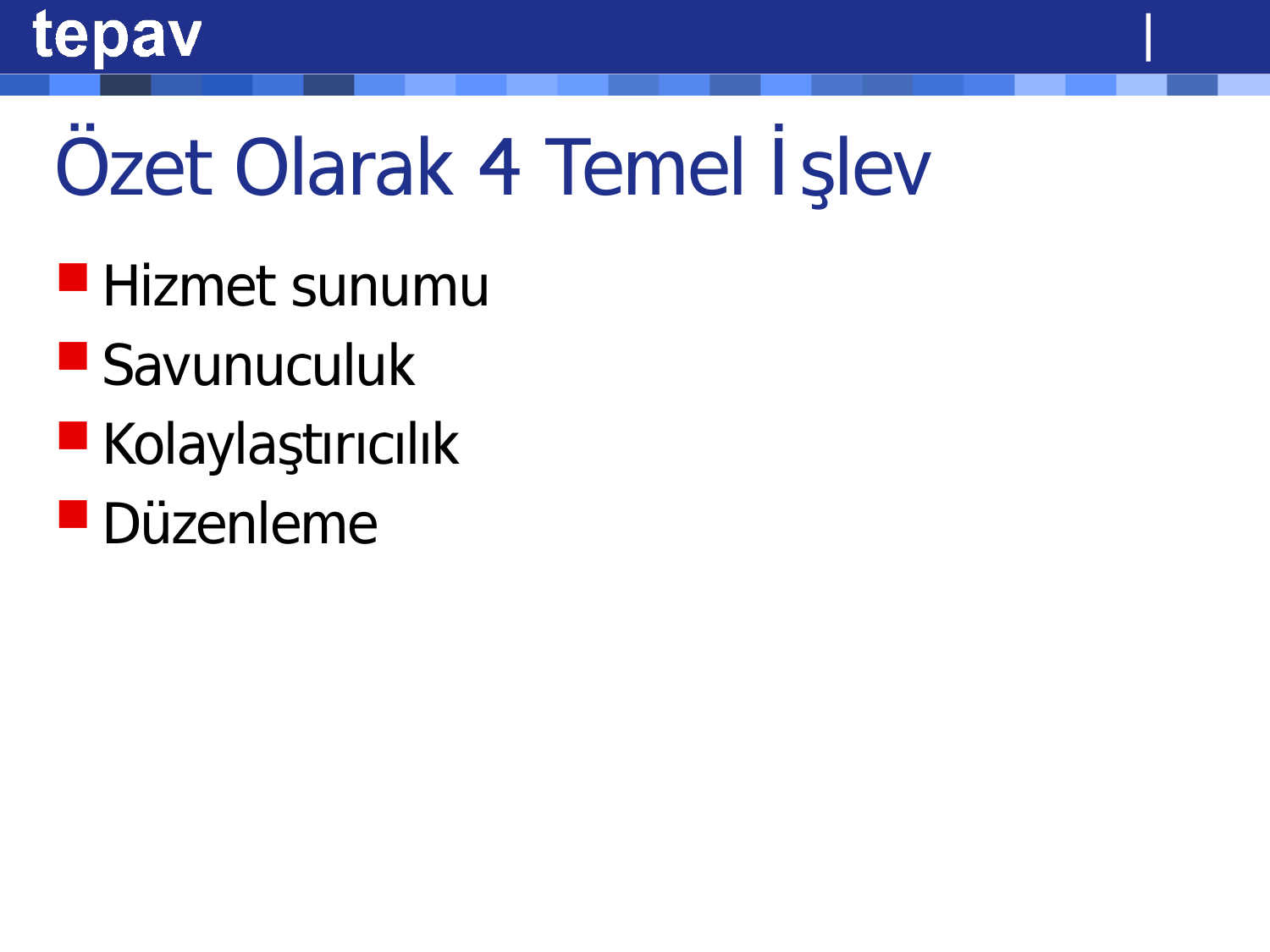

# Özet Olarak 4 Temel İşlev
Hizmet sunumu
Savunuculuk
Kolaylaştırıcılık
Düzenleme